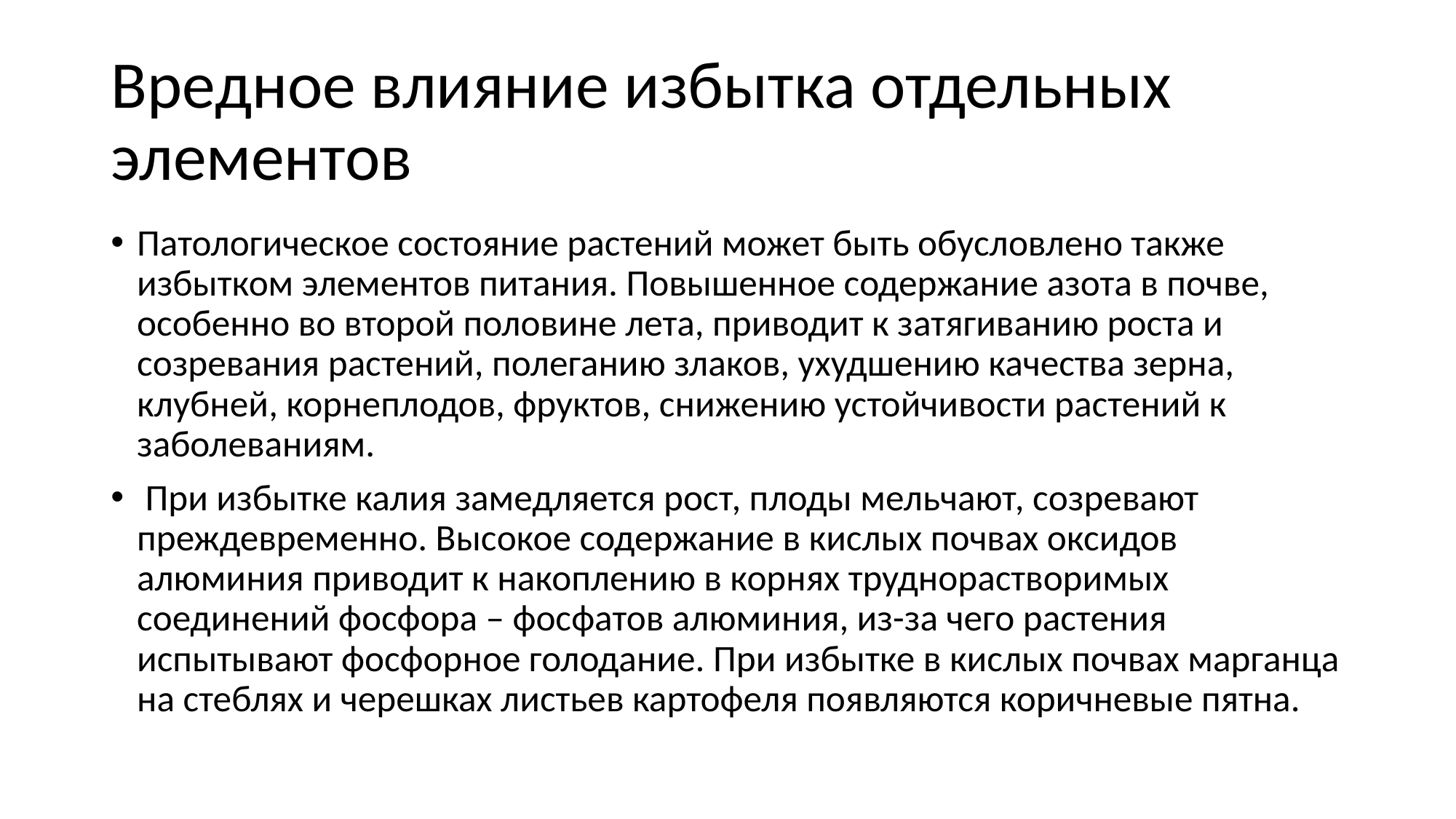

# Вредное влияние избытка отдельных элементов
Патологическое состояние растений может быть обусловлено также избытком элементов питания. Повышенное содержание азота в почве, особенно во второй половине лета, приводит к затягиванию роста и созревания растений, полеганию злаков, ухудшению качества зерна, клубней, корнеплодов, фруктов, снижению устойчивости растений к заболеваниям.
 При избытке калия замедляется рост, плоды мельчают, созревают преждевременно. Высокое содержание в кислых почвах оксидов алюминия приводит к накоплению в корнях труднорастворимых соединений фосфора – фосфатов алюминия, из-за чего растения испытывают фосфорное голодание. При избытке в кислых почвах марганца на стеблях и черешках листьев картофеля появляются коричневые пятна.